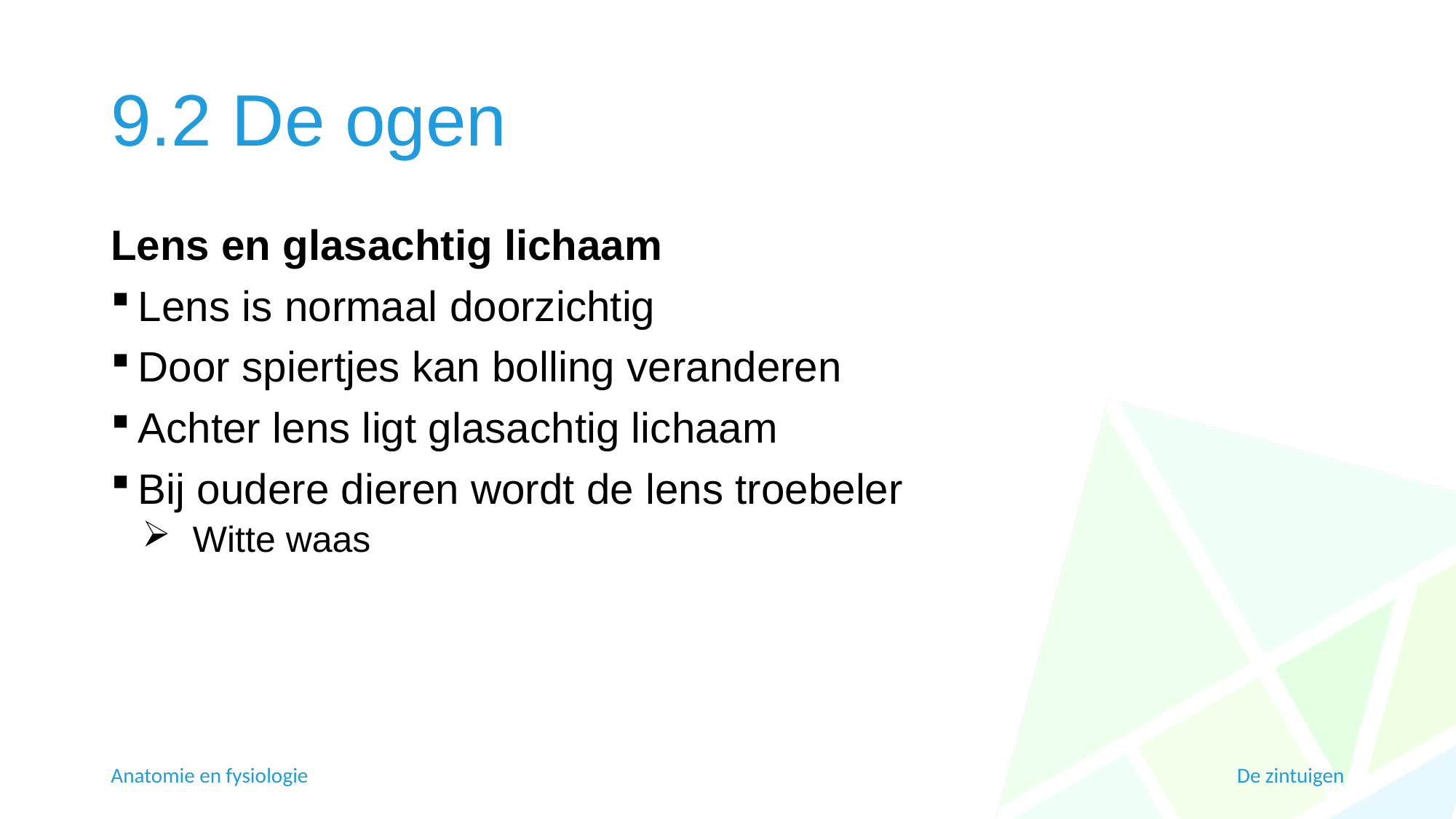

# 9.2 De ogen
Lens en glasachtig lichaam
Lens is normaal doorzichtig
Door spiertjes kan bolling veranderen
Achter lens ligt glasachtig lichaam
Bij oudere dieren wordt de lens troebeler
Witte waas

Anatomie en fysiologie
De zintuigen